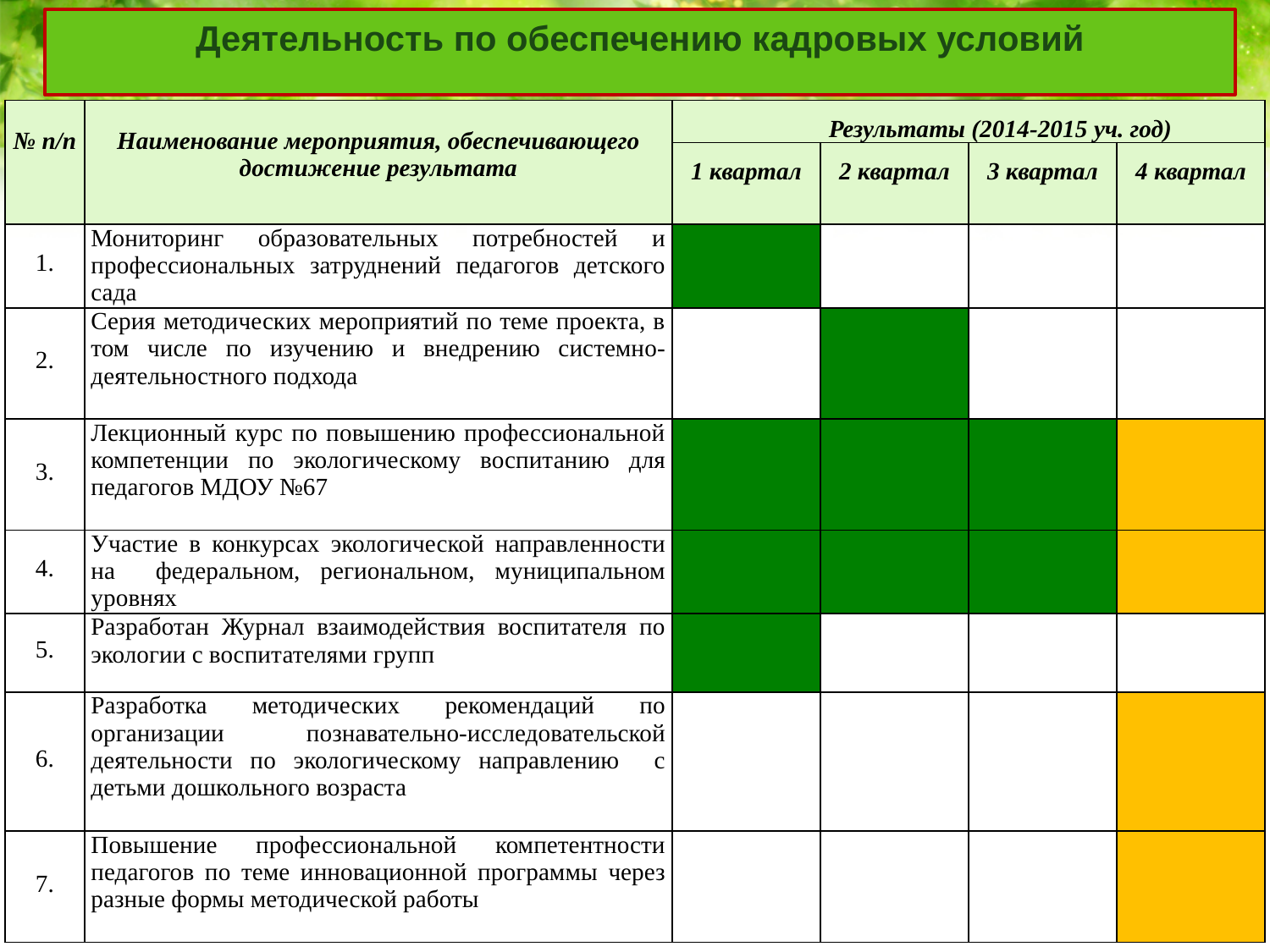

Деятельность по обеспечению кадровых условий
| № п/п | Наименование мероприятия, обеспечивающего достижение результата | Результаты (2014-2015 уч. год) |  |  |  |
| --- | --- | --- | --- | --- | --- |
|  |  | 1 квартал | 2 квартал | 3 квартал | 4 квартал |
| 1. | Мониторинг образовательных потребностей и профессиональных затруднений педагогов детского сада |  |  |  |  |
| 2. | Серия методических мероприятий по теме проекта, в том числе по изучению и внедрению системно-деятельностного подхода |  |  |  |  |
| 3. | Лекционный курс по повышению профессиональной компетенции по экологическому воспитанию для педагогов МДОУ №67 |  |  |  |  |
| 4. | Участие в конкурсах экологической направленности на федеральном, региональном, муниципальном уровнях |  |  |  |  |
| 5. | Разработан Журнал взаимодействия воспитателя по экологии с воспитателями групп |  |  |  |  |
| 6. | Разработка методических рекомендаций по организации познавательно-исследовательской деятельности по экологическому направлению с детьми дошкольного возраста |  |  |  |  |
| 7. | Повышение профессиональной компетентности педагогов по теме инновационной программы через разные формы методической работы |  |  |  |  |